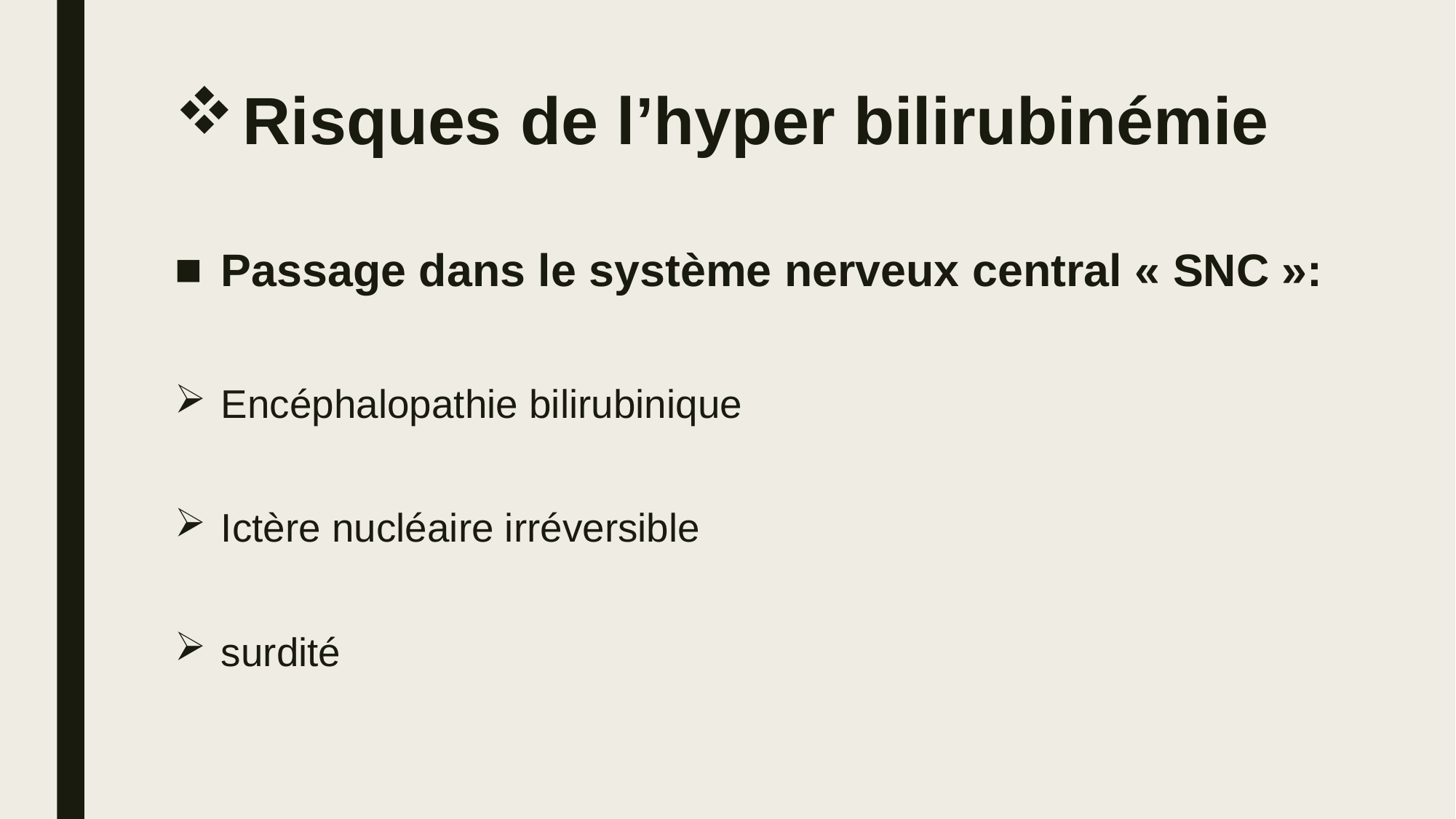

# Risques de l’hyper bilirubinémie
Passage dans le système nerveux central « SNC »:

Encéphalopathie bilirubinique

Ictère nucléaire irréversible

surdité